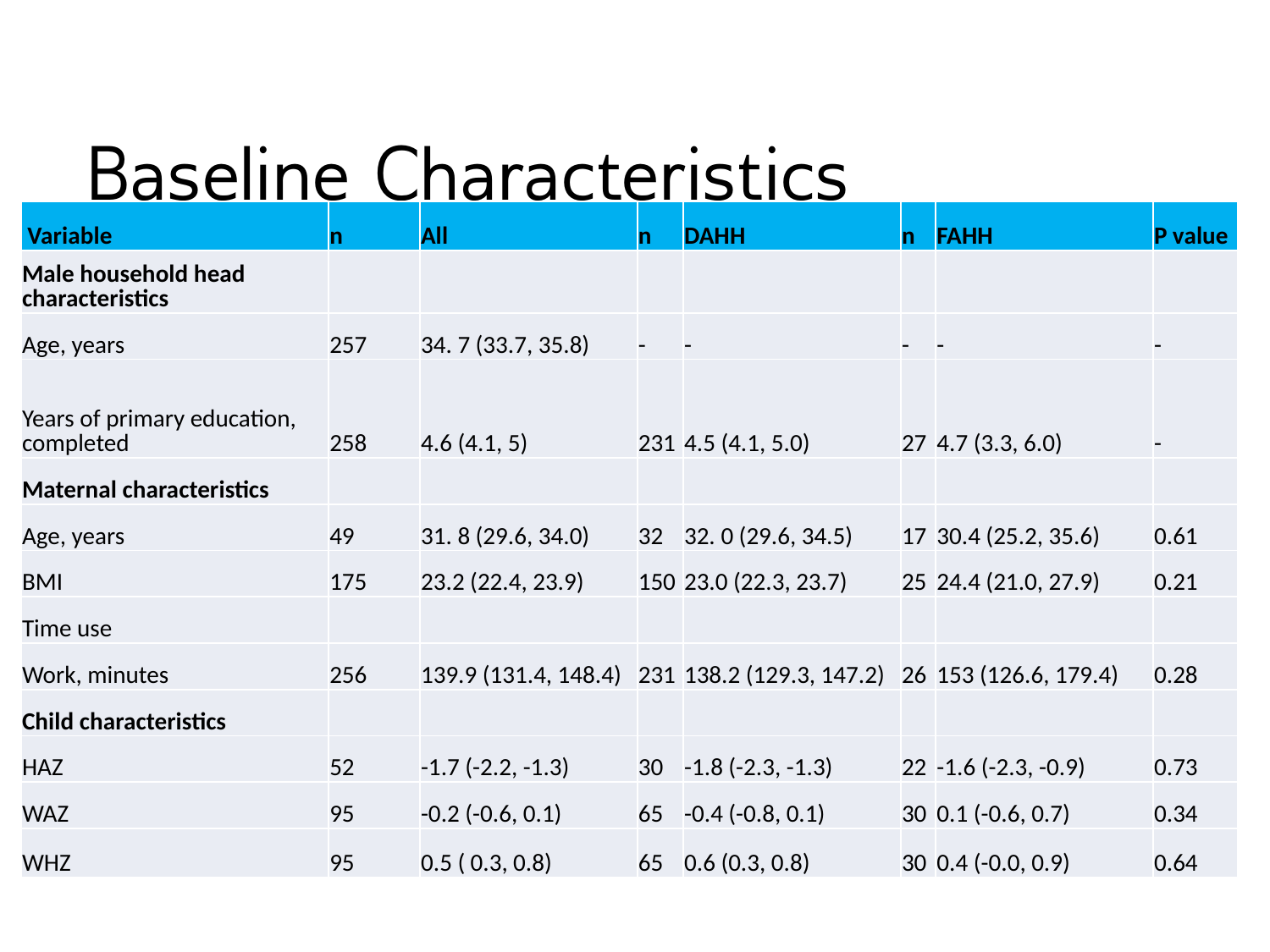

Baseline Characteristics
| Variable | n | All | n | DAHH | n | FAHH | P value |
| --- | --- | --- | --- | --- | --- | --- | --- |
| Male household head characteristics |  |  |  |  |  |  |  |
| Age, years | 257 | 34. 7 (33.7, 35.8) | - | - | - | - | - |
| Years of primary education, completed | 258 | 4.6 (4.1, 5) | 231 | 4.5 (4.1, 5.0) | 27 | 4.7 (3.3, 6.0) | - |
| Maternal characteristics |  |  |  |  |  |  |  |
| Age, years | 49 | 31. 8 (29.6, 34.0) | 32 | 32. 0 (29.6, 34.5) | 17 | 30.4 (25.2, 35.6) | 0.61 |
| BMI | 175 | 23.2 (22.4, 23.9) | 150 | 23.0 (22.3, 23.7) | 25 | 24.4 (21.0, 27.9) | 0.21 |
| Time use |  |  |  |  |  |  |  |
| Work, minutes | 256 | 139.9 (131.4, 148.4) | 231 | 138.2 (129.3, 147.2) | 26 | 153 (126.6, 179.4) | 0.28 |
| Child characteristics |  |  |  |  |  |  |  |
| HAZ | 52 | -1.7 (-2.2, -1.3) | 30 | -1.8 (-2.3, -1.3) | 22 | -1.6 (-2.3, -0.9) | 0.73 |
| WAZ | 95 | -0.2 (-0.6, 0.1) | 65 | -0.4 (-0.8, 0.1) | 30 | 0.1 (-0.6, 0.7) | 0.34 |
| WHZ | 95 | 0.5 ( 0.3, 0.8) | 65 | 0.6 (0.3, 0.8) | 30 | 0.4 (-0.0, 0.9) | 0.64 |